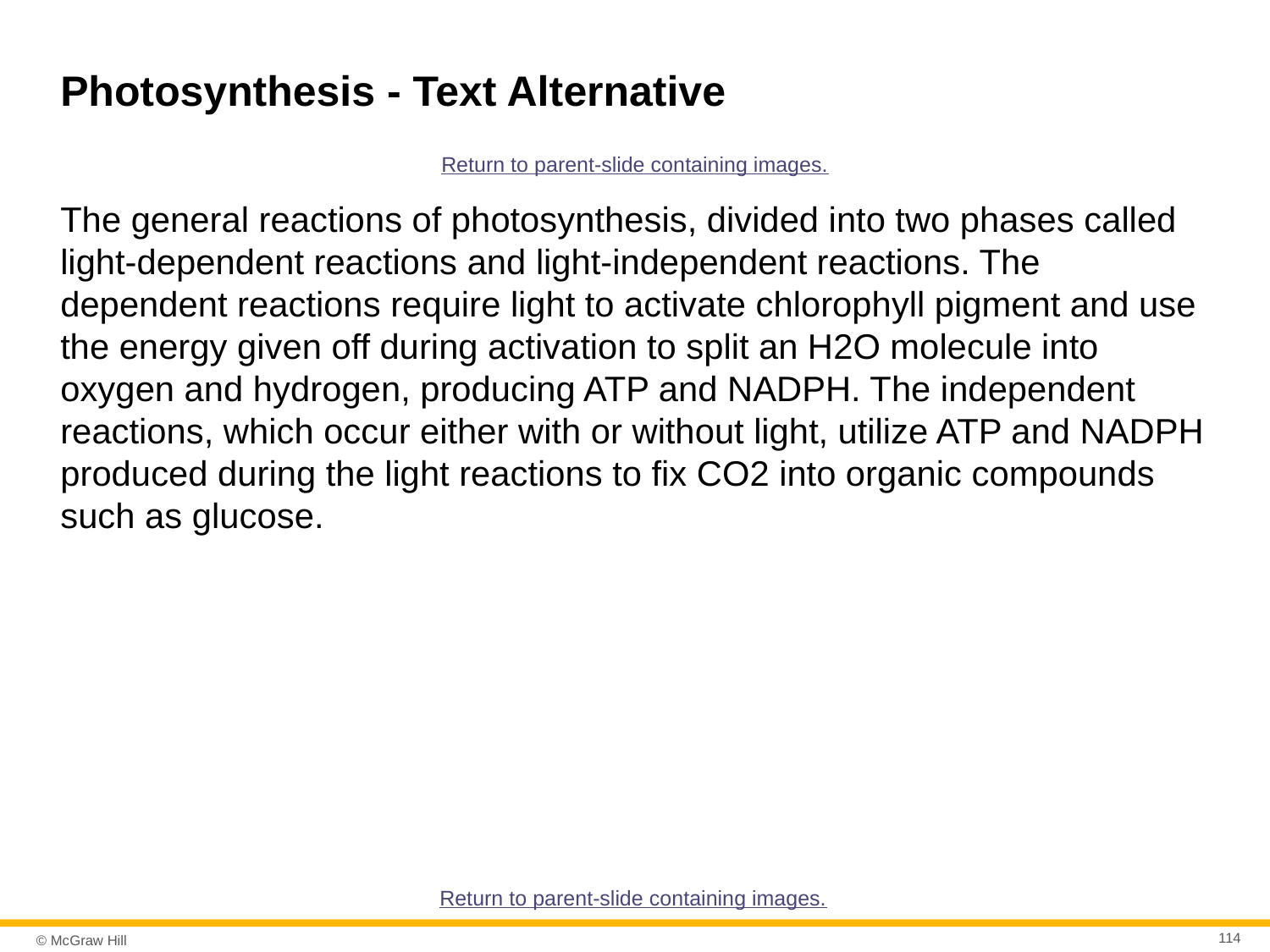

# Photosynthesis - Text Alternative
Return to parent-slide containing images.
The general reactions of photosynthesis, divided into two phases called light-dependent reactions and light-independent reactions. The dependent reactions require light to activate chlorophyll pigment and use the energy given off during activation to split an H2O molecule into oxygen and hydrogen, producing ATP and NADPH. The independent reactions, which occur either with or without light, utilize ATP and NADPH produced during the light reactions to fix CO2 into organic compounds such as glucose.
Return to parent-slide containing images.